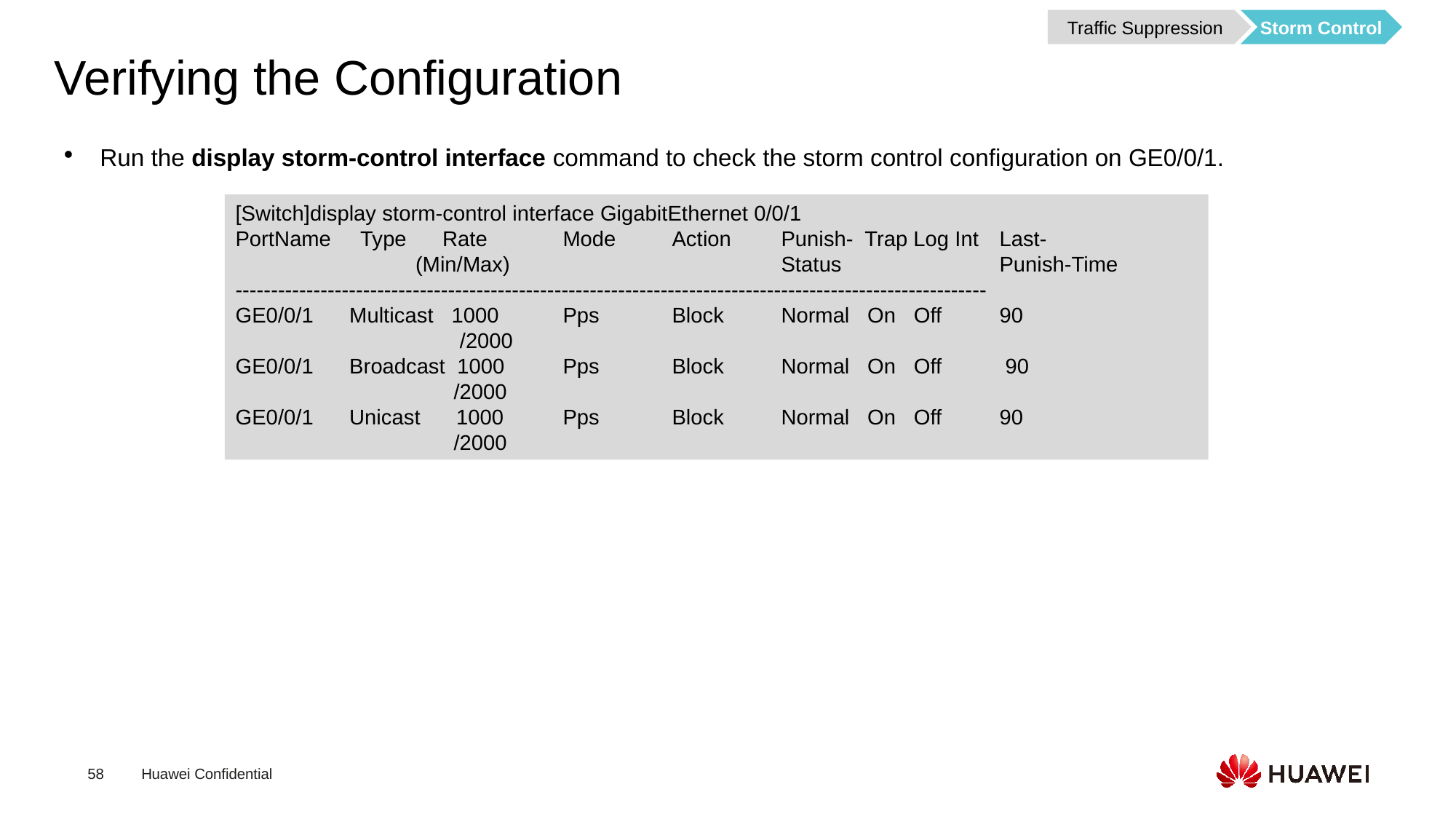

Traffic Suppression
Storm Control
# Verifying the Configuration
Run the display storm-control interface command to check the storm control configuration on GE0/0/1.
[Switch]display storm-control interface GigabitEthernet 0/0/1
PortName     Type      Rate      	Mode 	Action   	Punish-  Trap Log Int 	Last-
                              (Min/Max)               	 	Status                	Punish-Time
----------------------------------------------------------------------------------------------------------
GE0/0/1      Multicast   1000      	Pps  	Block    	Normal   On   Off 	90
                      	 /2000
GE0/0/1      Broadcast  1000      	Pps  	Block    	Normal   On   Off	 90
                       	/2000
GE0/0/1      Unicast      1000      	Pps  	Block    	Normal   On   Off 	90
                     	/2000